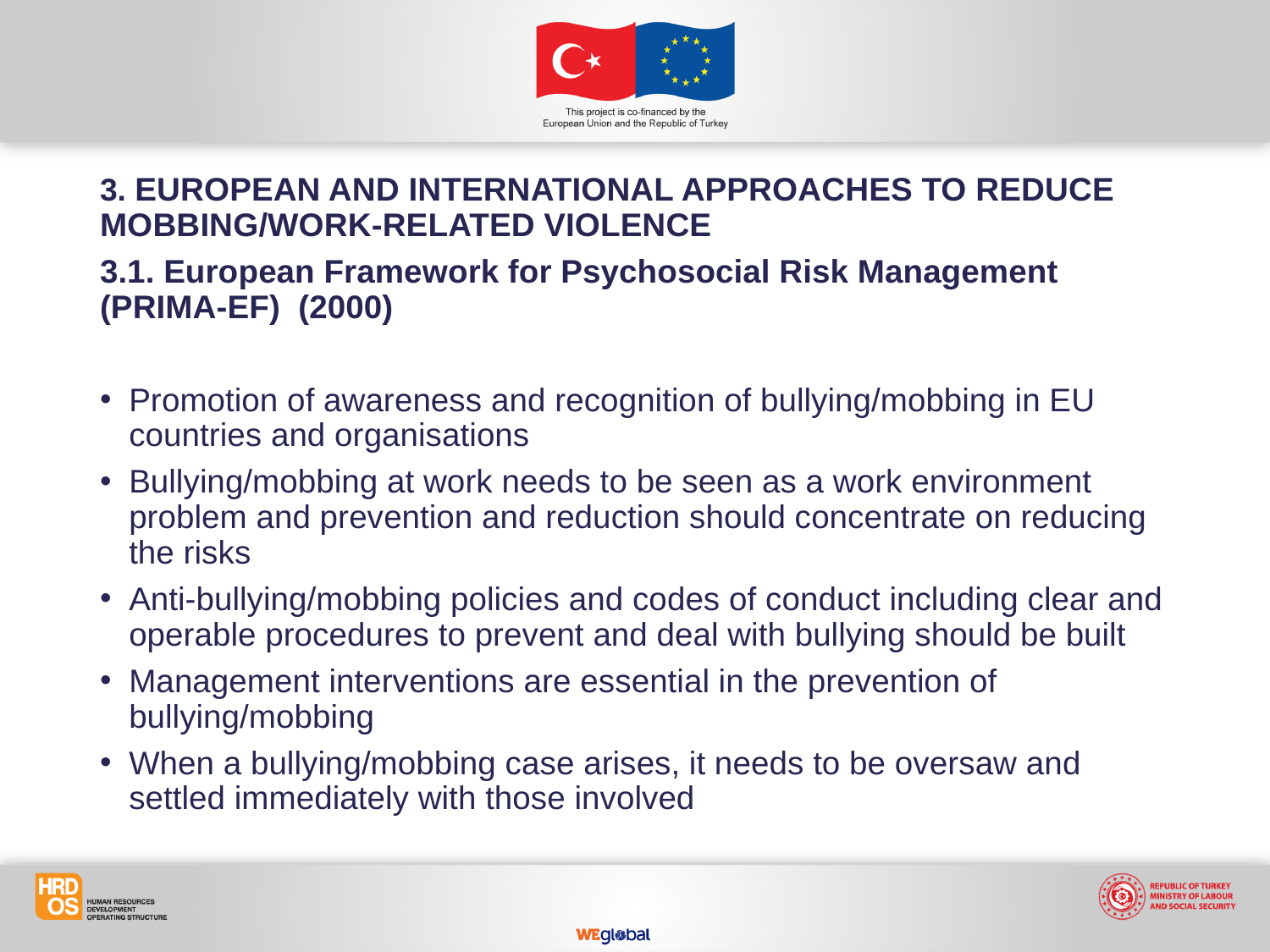

3. EUROPEAN AND INTERNATIONAL APPROACHES TO REDUCE MOBBING/WORK-RELATED VIOLENCE
3.1. European Framework for Psychosocial Risk Management (PRIMA-EF)  (2000)

Promotion of awareness and recognition of bullying/mobbing in EU countries and organisations
Bullying/mobbing at work needs to be seen as a work environment problem and prevention and reduction should concentrate on reducing the risks
Anti-bullying/mobbing policies and codes of conduct including clear and operable procedures to prevent and deal with bullying should be built
Management interventions are essential in the prevention of bullying/mobbing
When a bullying/mobbing case arises, it needs to be oversaw and settled immediately with those involved